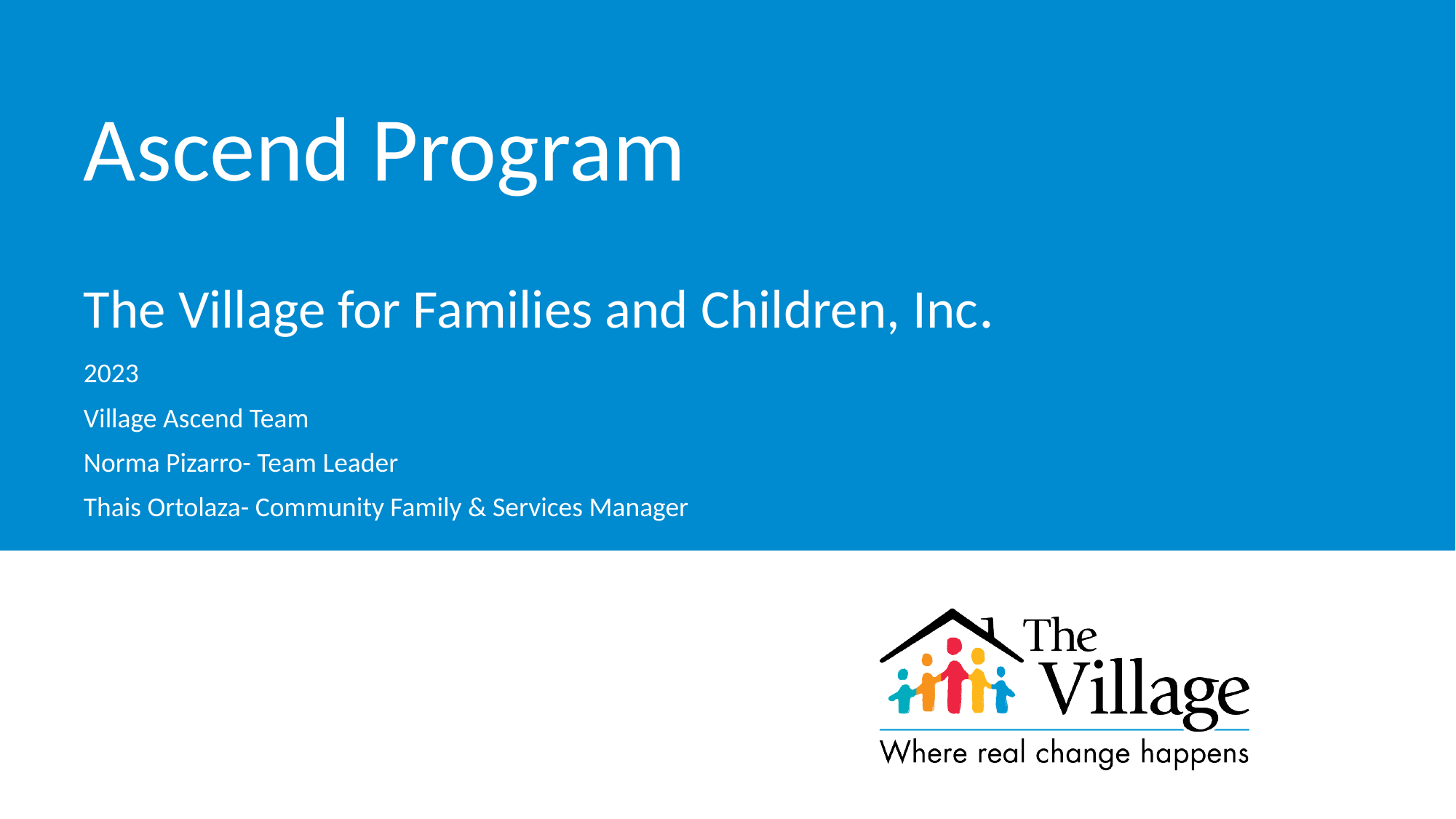

Ascend Program
The Village for Families and Children, Inc.
2023
Village Ascend Team
Norma Pizarro- Team Leader
Thais Ortolaza- Community Family & Services Manager